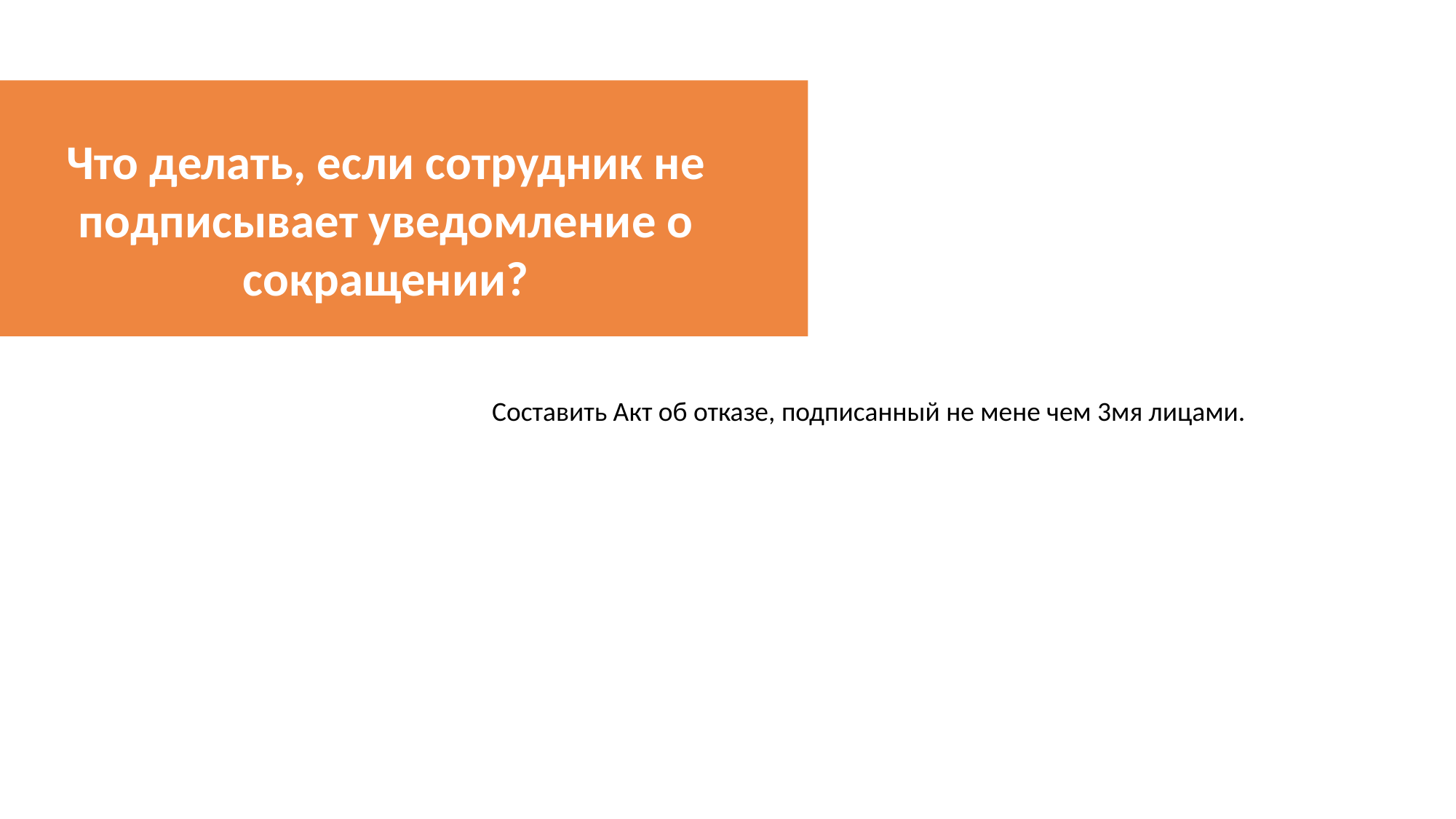

Что делать, если сотрудник не подписывает уведомление о сокращении?
Составить Акт об отказе, подписанный не мене чем 3мя лицами.